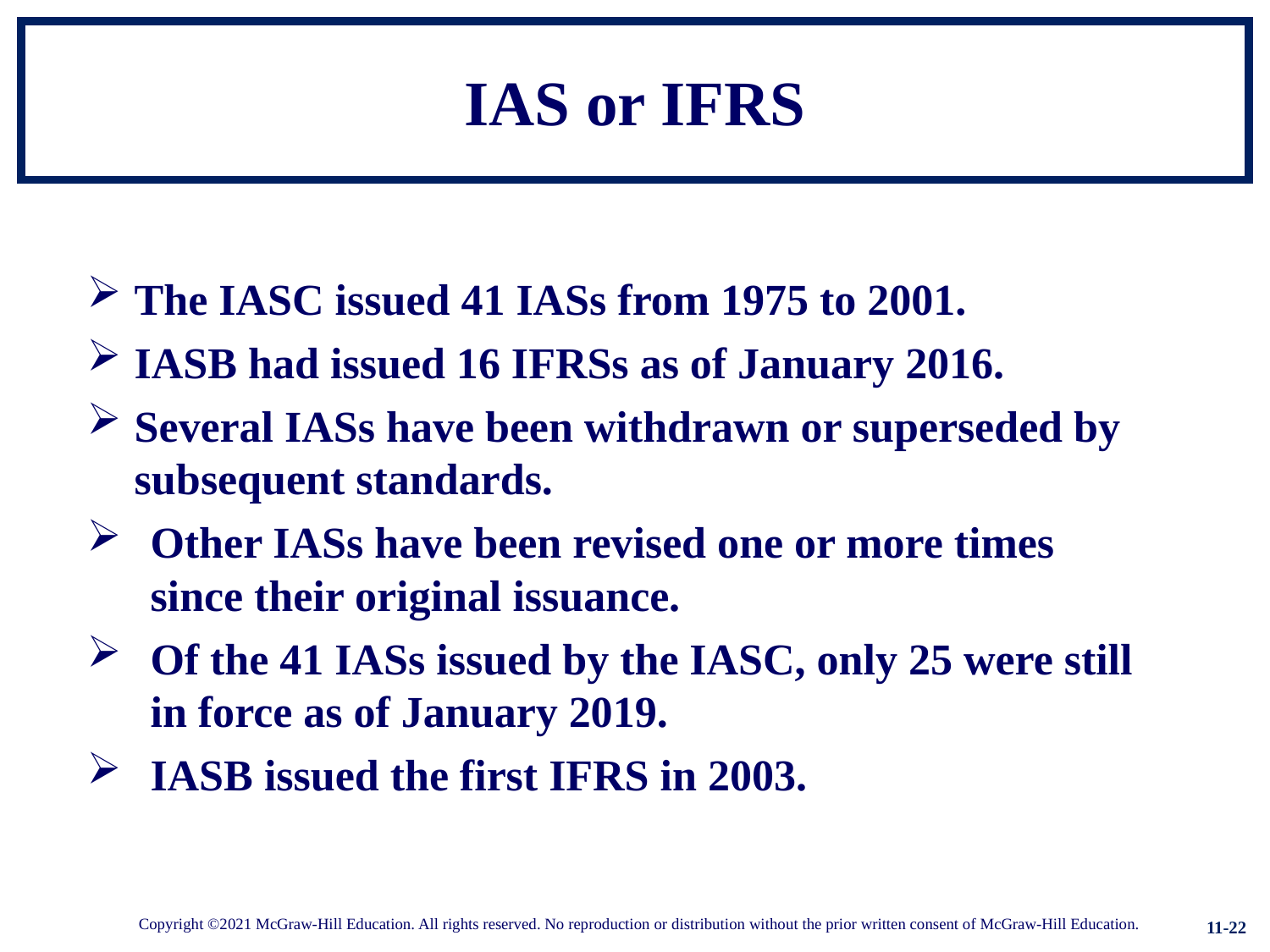

# IAS or IFRS
The IASC issued 41 IASs from 1975 to 2001.
IASB had issued 16 IFRSs as of January 2016.
Several IASs have been withdrawn or superseded by subsequent standards.
Other IASs have been revised one or more times since their original issuance.
Of the 41 IASs issued by the IASC, only 25 were still in force as of January 2019.
IASB issued the first IFRS in 2003.
11-22
Copyright ©2021 McGraw-Hill Education. All rights reserved. No reproduction or distribution without the prior written consent of McGraw-Hill Education.